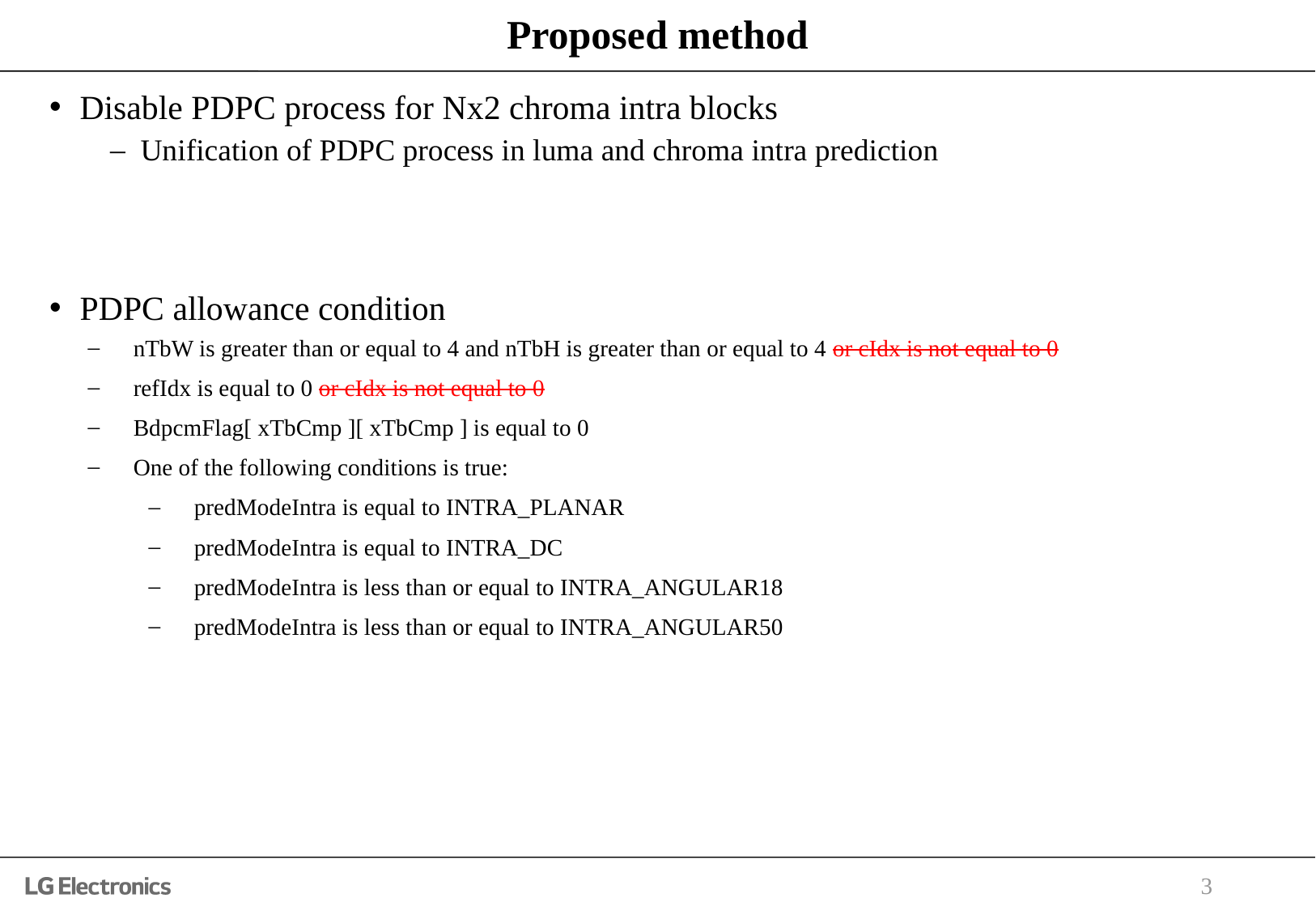

# Proposed method
Disable PDPC process for Nx2 chroma intra blocks
Unification of PDPC process in luma and chroma intra prediction

PDPC allowance condition
nTbW is greater than or equal to 4 and nTbH is greater than or equal to 4 or cIdx is not equal to 0
refIdx is equal to 0 or cIdx is not equal to 0
BdpcmFlag[ xTbCmp ][ xTbCmp ] is equal to 0
One of the following conditions is true:
predModeIntra is equal to INTRA_PLANAR
predModeIntra is equal to INTRA_DC
predModeIntra is less than or equal to INTRA_ANGULAR18
predModeIntra is less than or equal to INTRA_ANGULAR50
3